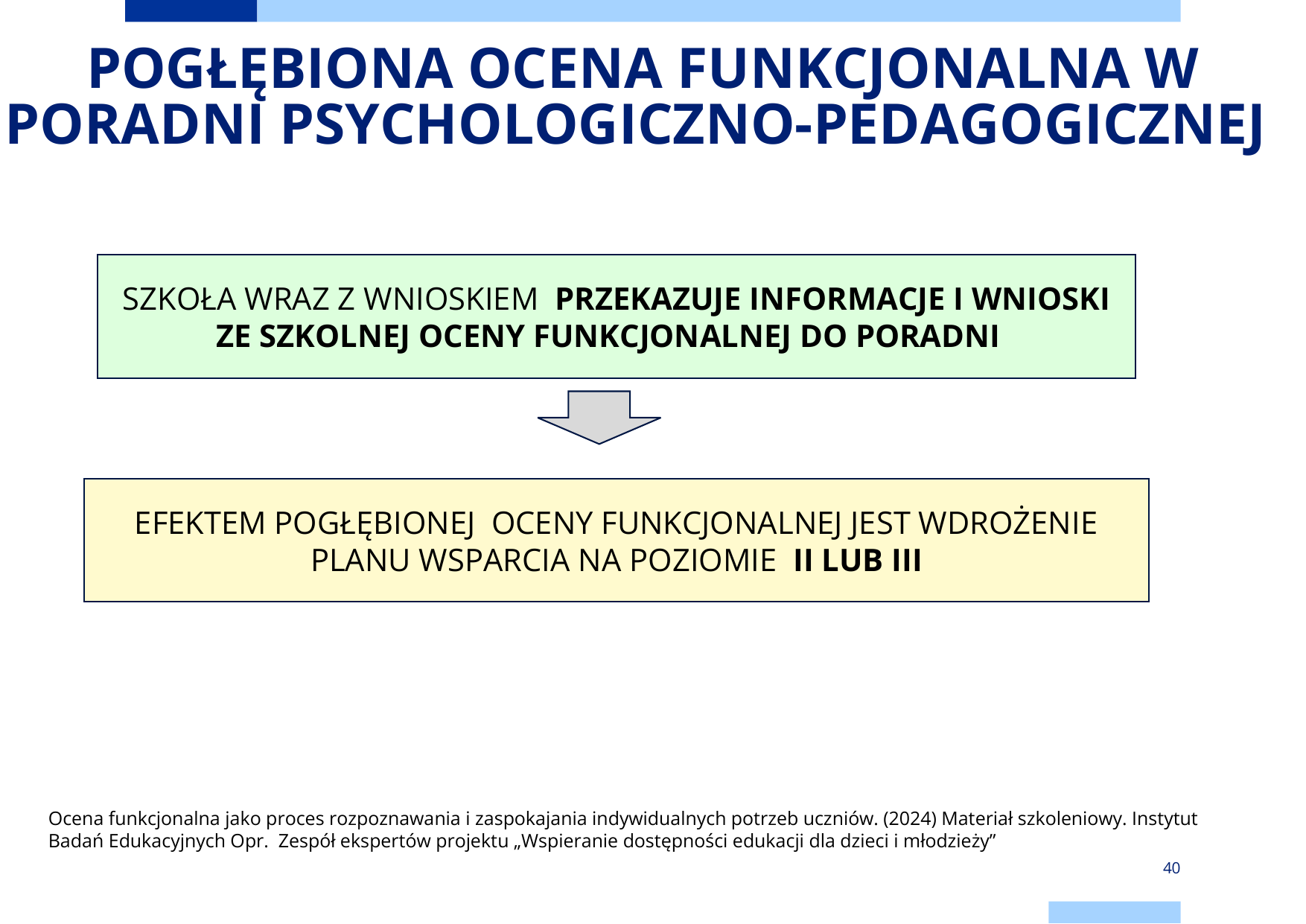

# POGŁĘBIONA OCENA FUNKCJONALNA W PORADNI PSYCHOLOGICZNO-PEDAGOGICZNEJ
SZKOŁA WRAZ Z WNIOSKIEM  PRZEKAZUJE INFORMACJE I WNIOSKI ZE SZKOLNEJ OCENY FUNKCJONALNEJ DO PORADNI

Ocena funkcjonalna jako proces rozpoznawania i zaspokajania indywidualnych potrzeb uczniów. (2024) Materiał szkoleniowy. Instytut Badań Edukacyjnych Opr.  Zespół ekspertów projektu „Wspieranie dostępności edukacji dla dzieci i młodzieży”
EFEKTEM POGŁĘBIONEJ  OCENY FUNKCJONALNEJ JEST WDROŻENIE PLANU WSPARCIA NA POZIOMIE  II LUB III
40